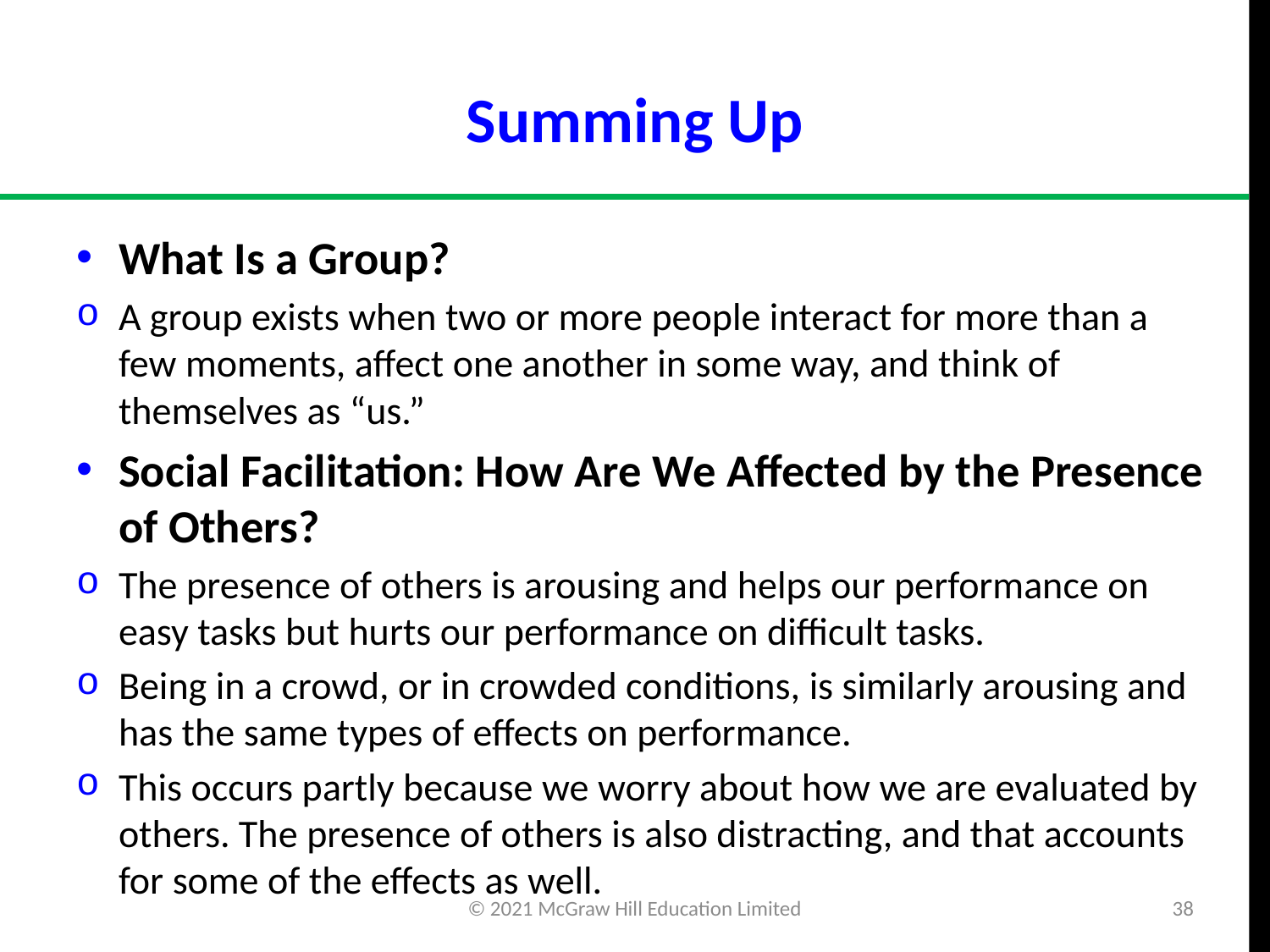

# Summing Up
What Is a Group?
A group exists when two or more people interact for more than a few moments, affect one another in some way, and think of themselves as “us.”
Social Facilitation: How Are We Affected by the Presence of Others?
The presence of others is arousing and helps our performance on easy tasks but hurts our performance on difficult tasks.
Being in a crowd, or in crowded conditions, is similarly arousing and has the same types of effects on performance.
This occurs partly because we worry about how we are evaluated by others. The presence of others is also distracting, and that accounts for some of the effects as well.
© 2021 McGraw Hill Education Limited
38